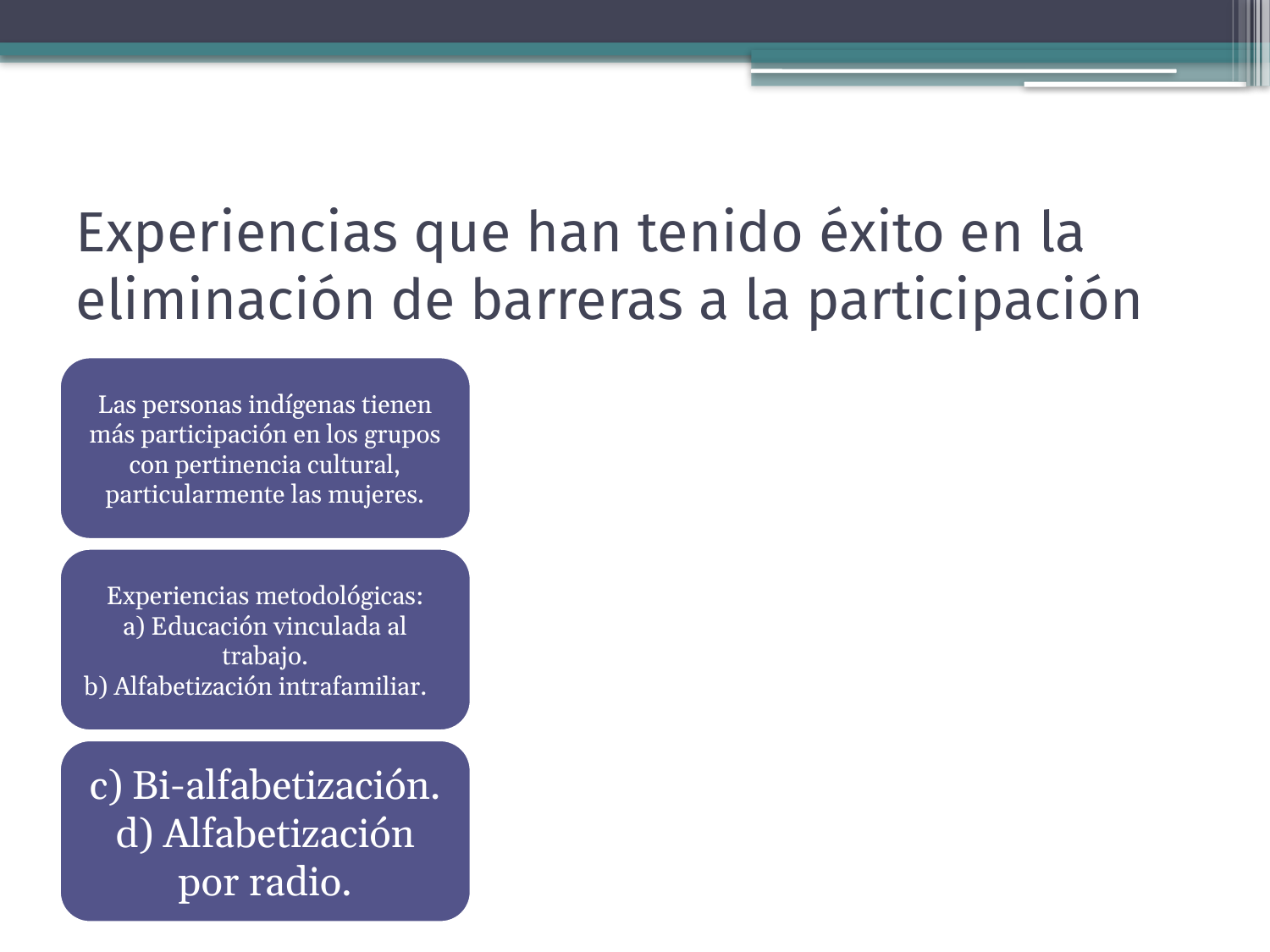

# Experiencias que han tenido éxito en la eliminación de barreras a la participación
Las personas indígenas tienen más participación en los grupos con pertinencia cultural, particularmente las mujeres.
Experiencias metodológicas:
a) Educación vinculada al trabajo.
b) Alfabetización intrafamiliar.
c) Bi-alfabetización.
d) Alfabetización por radio.